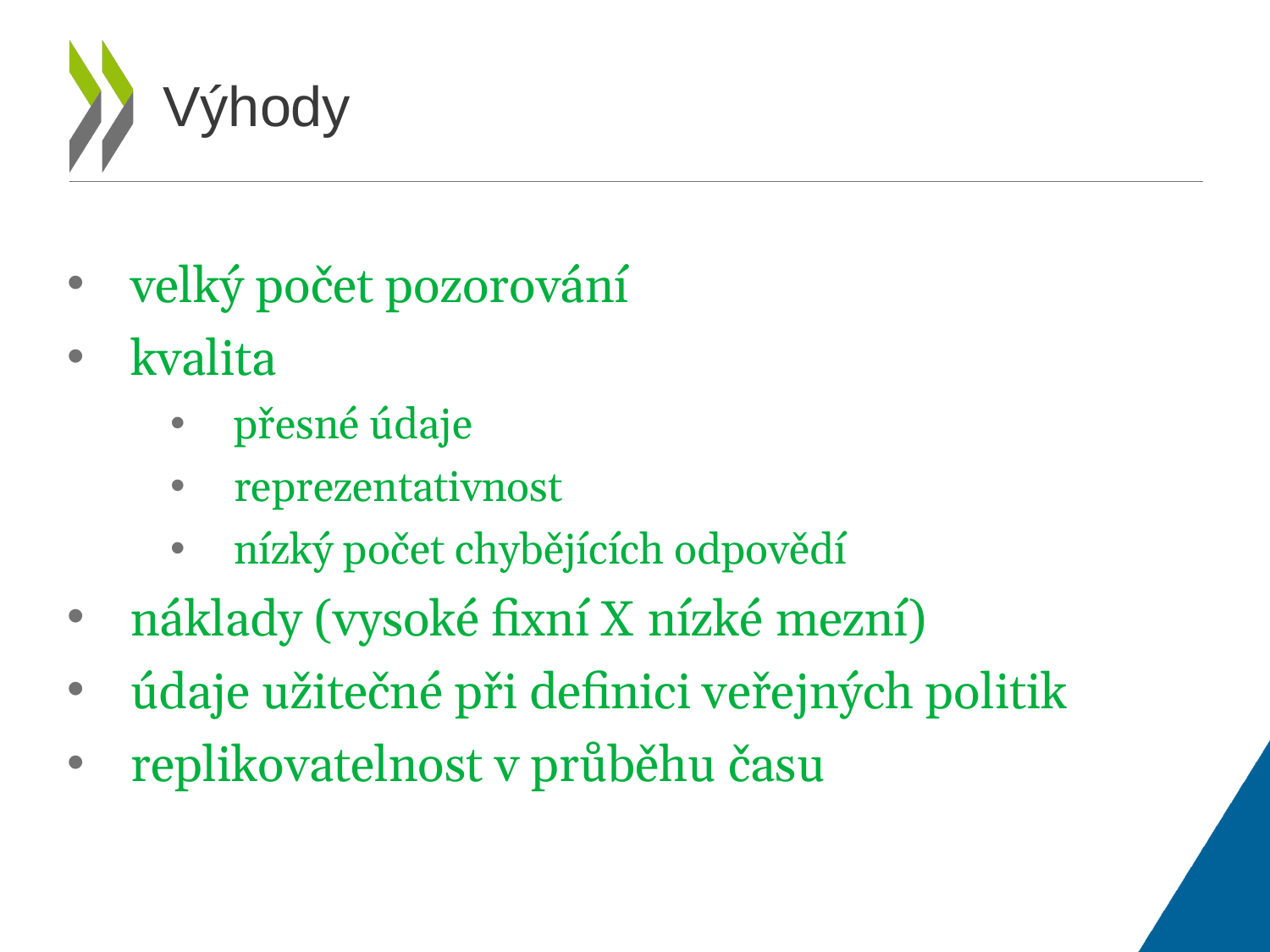

# Výhody

velký počet pozorování
kvalita
přesné údaje
reprezentativnost
nízký počet chybějících odpovědí
náklady (vysoké fixní X nízké mezní)
údaje užitečné při definici veřejných politik
replikovatelnost v průběhu času